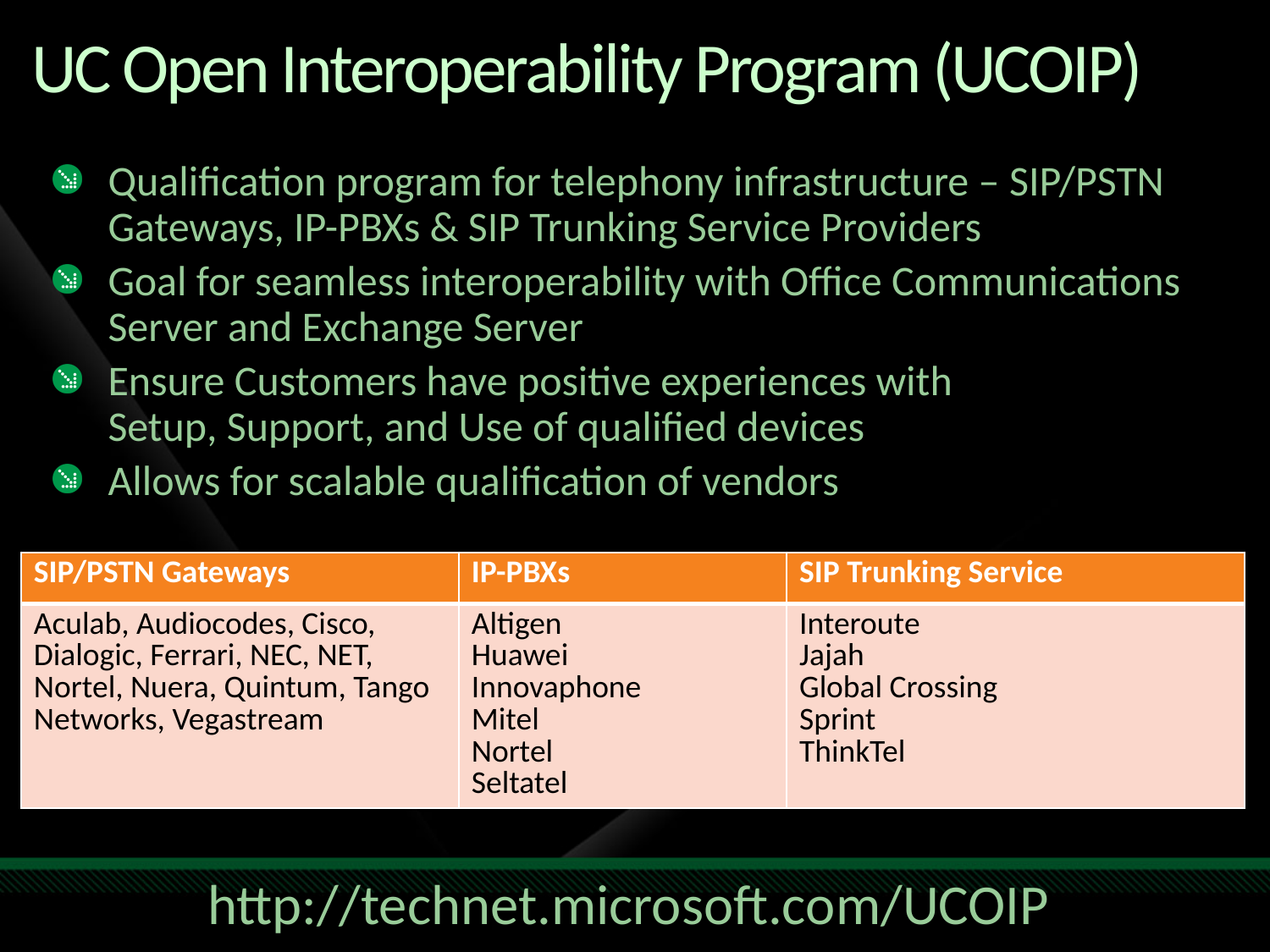

# UC Open Interoperability Program (UCOIP)
Qualification program for telephony infrastructure – SIP/PSTN Gateways, IP-PBXs & SIP Trunking Service Providers
Goal for seamless interoperability with Office Communications Server and Exchange Server
Ensure Customers have positive experiences with
Setup, Support, and Use of qualified devices
Allows for scalable qualification of vendors

| SIP/PSTN Gateways | IP-PBXs | SIP Trunking Service |
| --- | --- | --- |
| Aculab, Audiocodes, Cisco, Dialogic, Ferrari, NEC, NET, Nortel, Nuera, Quintum, Tango Networks, Vegastream | Altigen Huawei Innovaphone Mitel Nortel Seltatel | Interoute Jajah Global Crossing Sprint ThinkTel |

http://technet.microsoft.com/UCOIP